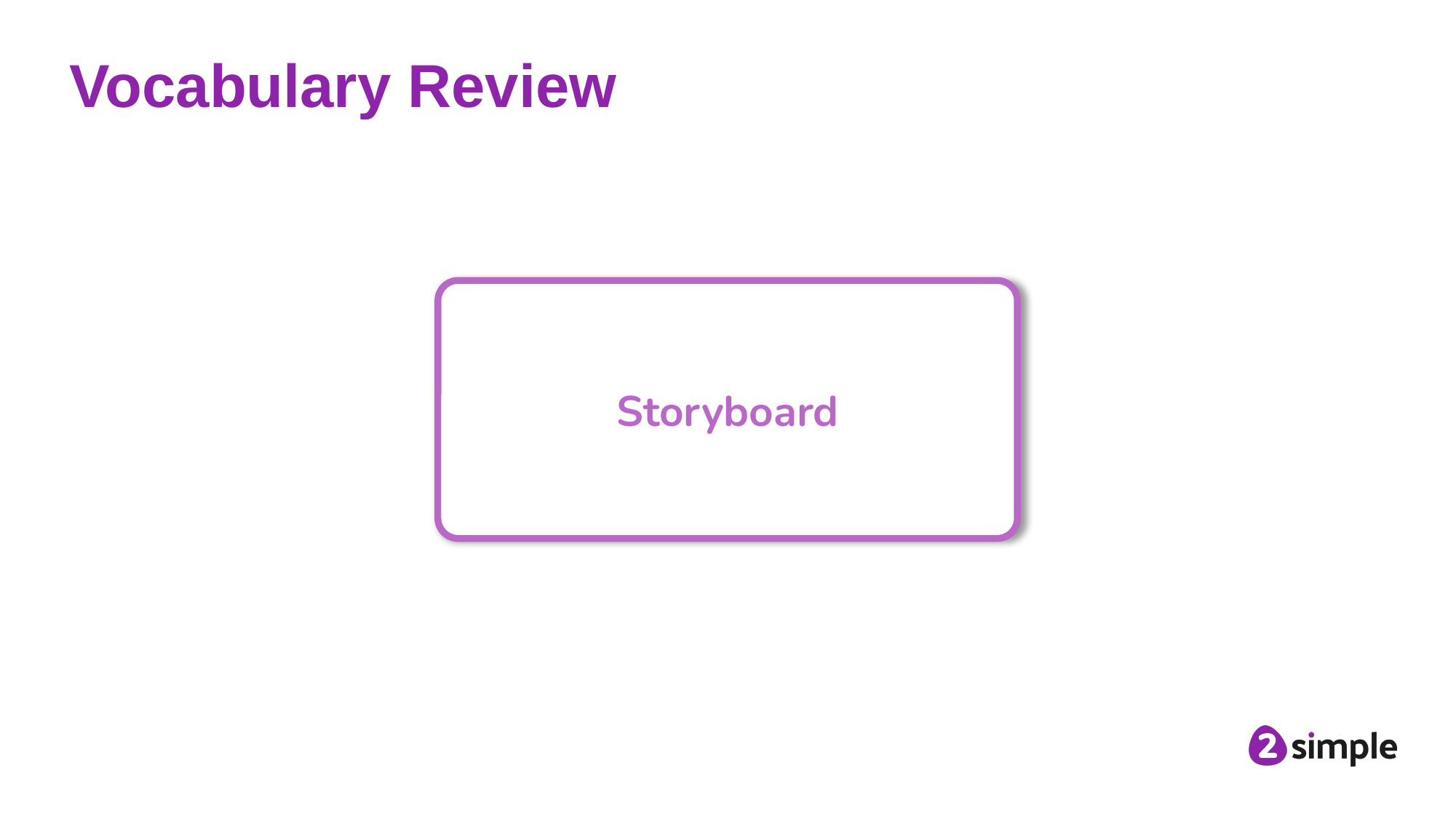

# Vocabulary Review
Storyboard
Storyboard: A visual planning tool used to map out the sequence of a narrative.